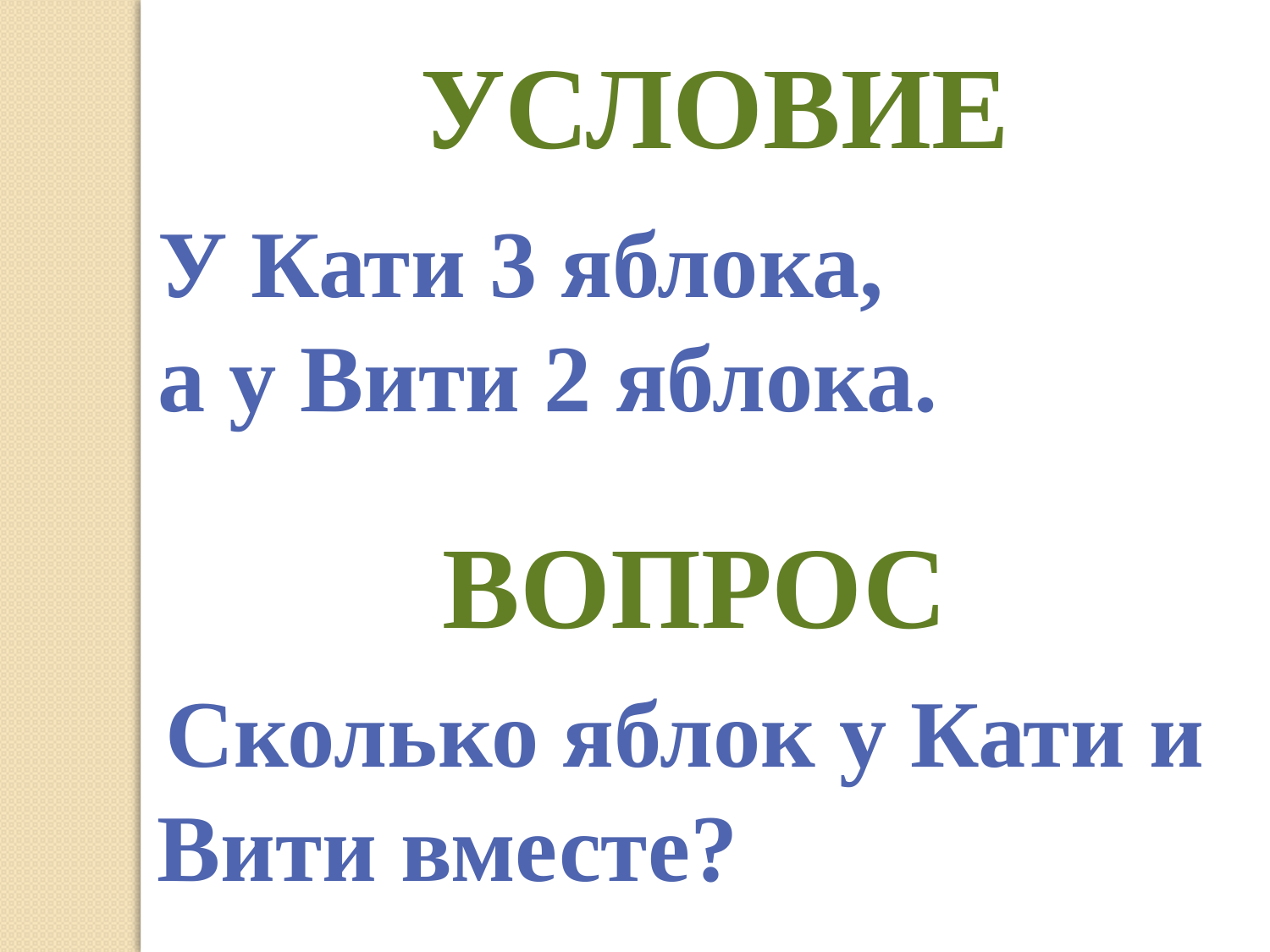

УСЛОВИЕ
У Кати 3 яблока,
а у Вити 2 яблока.
  ВОПРОС
 Сколько яблок у Кати и Вити вместе?